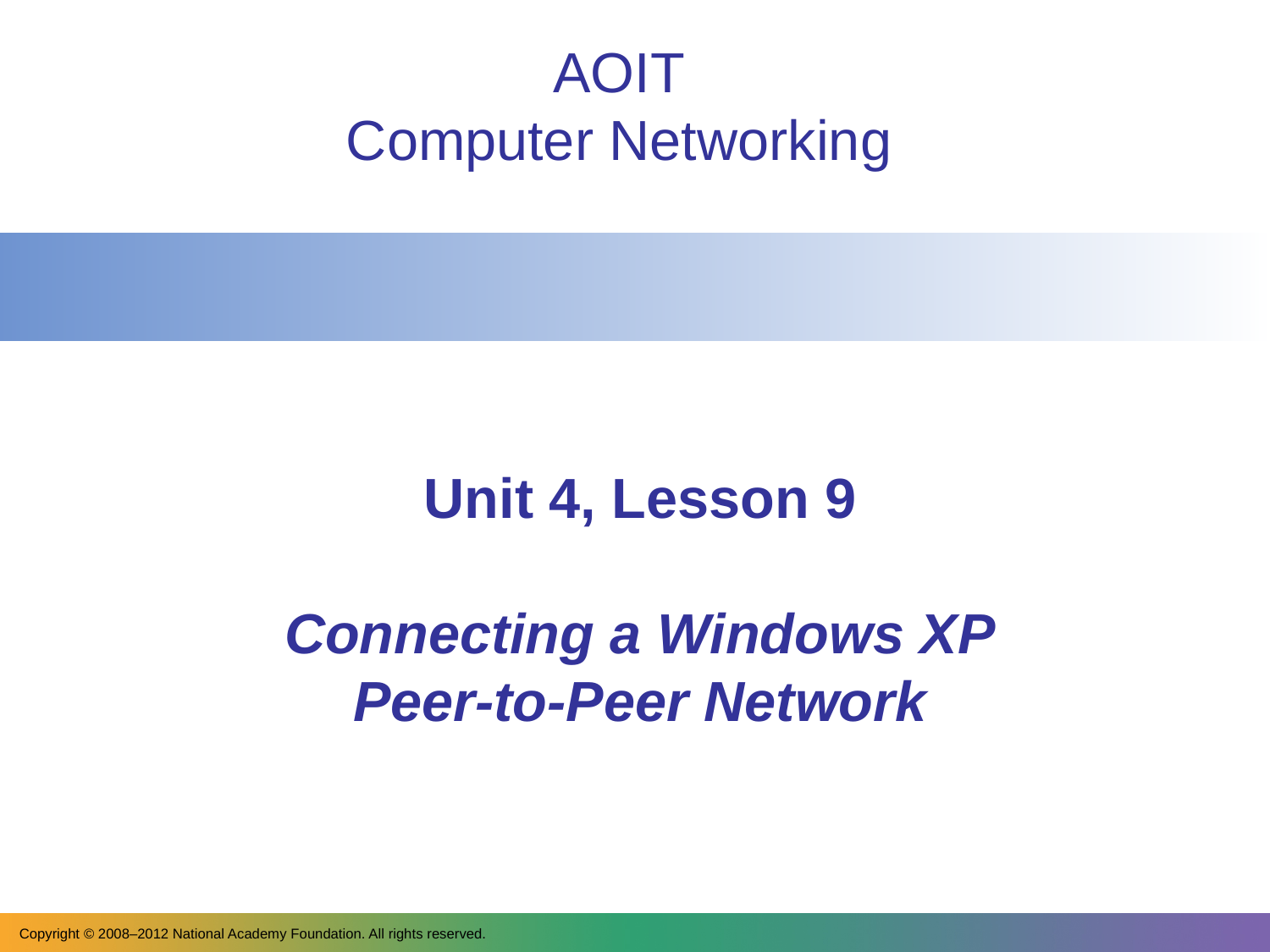

AOIT
Computer Networking
# Unit 4, Lesson 9 Connecting a Windows XP Peer-to-Peer Network
Copyright © 2008–2012 National Academy Foundation. All rights reserved.